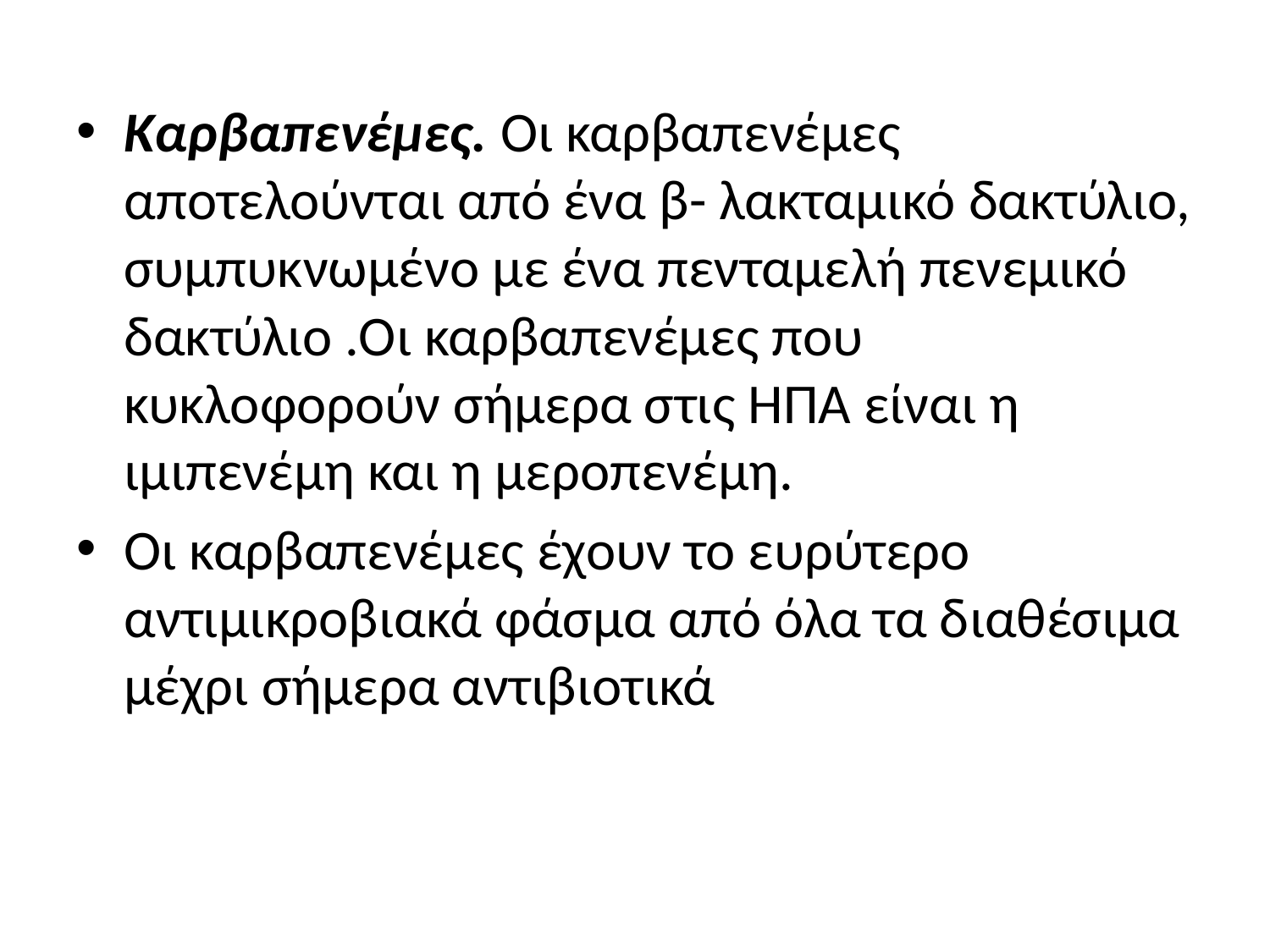

Καρβαπενέμες. Οι καρβαπενέμες αποτελούνται από ένα β- λακταμικό δακτύλιο, συμπυκνωμένο με ένα πενταμελή πενεμικό δακτύλιο .Οι καρβαπενέμες που κυκλοφορούν σήμερα στις ΗΠΑ είναι η ιμιπενέμη και η μεροπενέμη.
Οι καρβαπενέμες έχουν το ευρύτερο αντιμικροβιακά φάσμα από όλα τα διαθέσιμα μέχρι σήμερα αντιβιοτικά